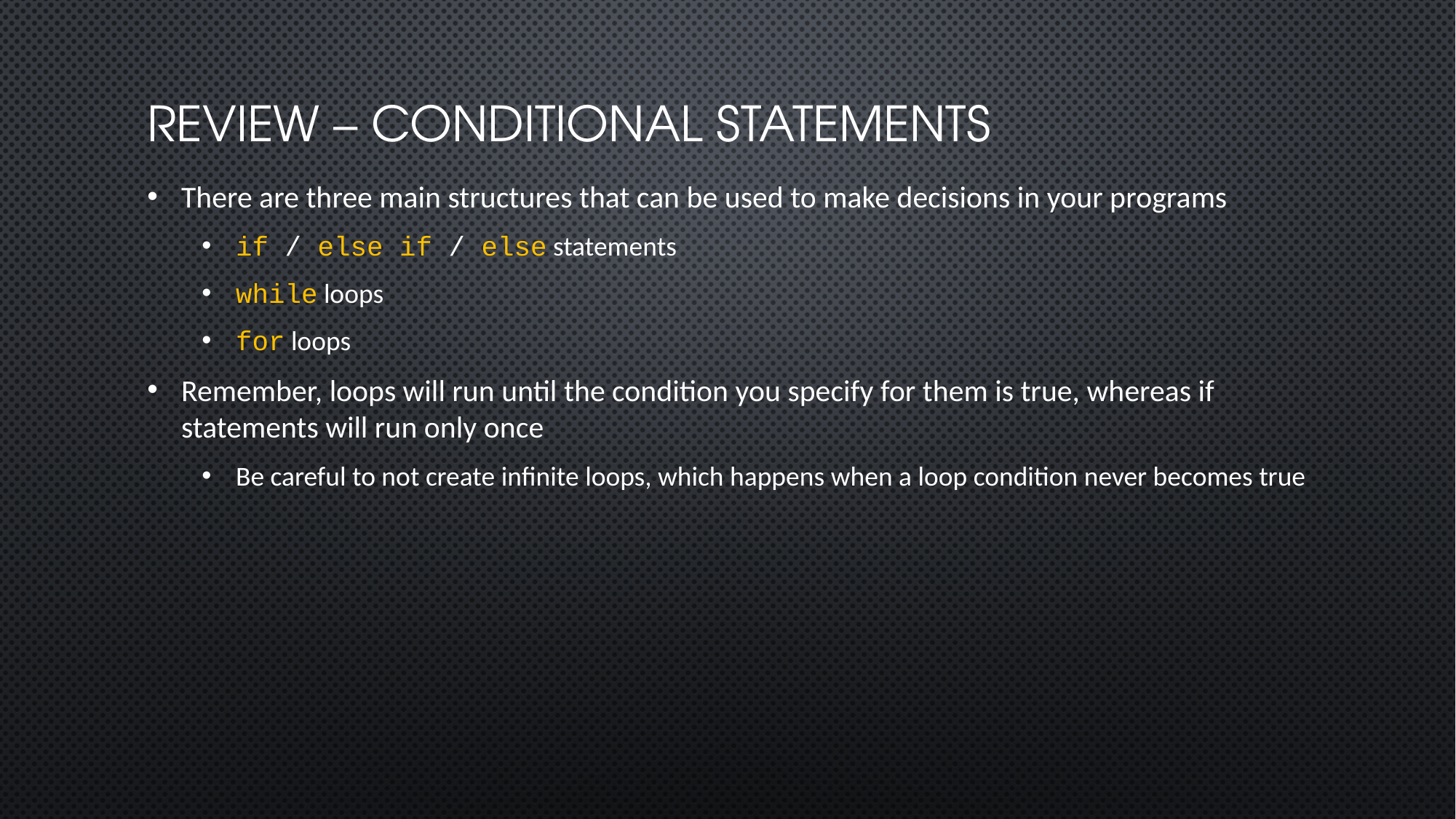

# Review – Conditional Statements
There are three main structures that can be used to make decisions in your programs
if / else if / else statements
while loops
for loops
Remember, loops will run until the condition you specify for them is true, whereas if statements will run only once
Be careful to not create infinite loops, which happens when a loop condition never becomes true